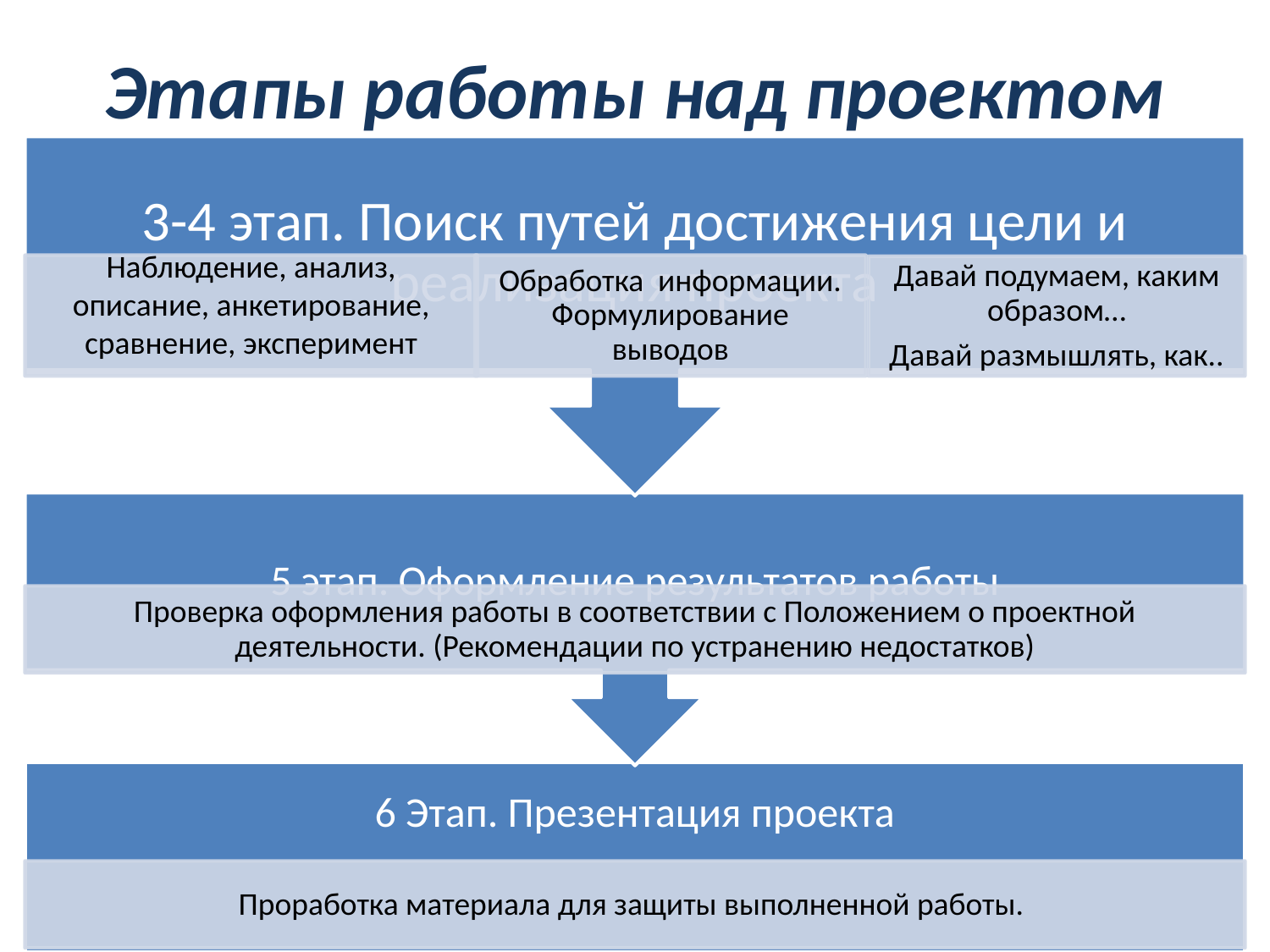

# Этапы работы над проектом
6 Этап. Презентация проекта
Проработка материала для защиты выполненной работы.
5 этап. Оформление результатов работы
Проверка оформления работы в соответствии с Положением о проектной деятельности. (Рекомендации по устранению недостатков)
3-4 этап. Поиск путей достижения цели и реализация проекта
Обработка  информации. Формулирование выводов

Наблюдение, анализ, описание, анкетирование, сравнение, эксперимент

Давай подумаем, каким образом…
Давай размышлять, как..